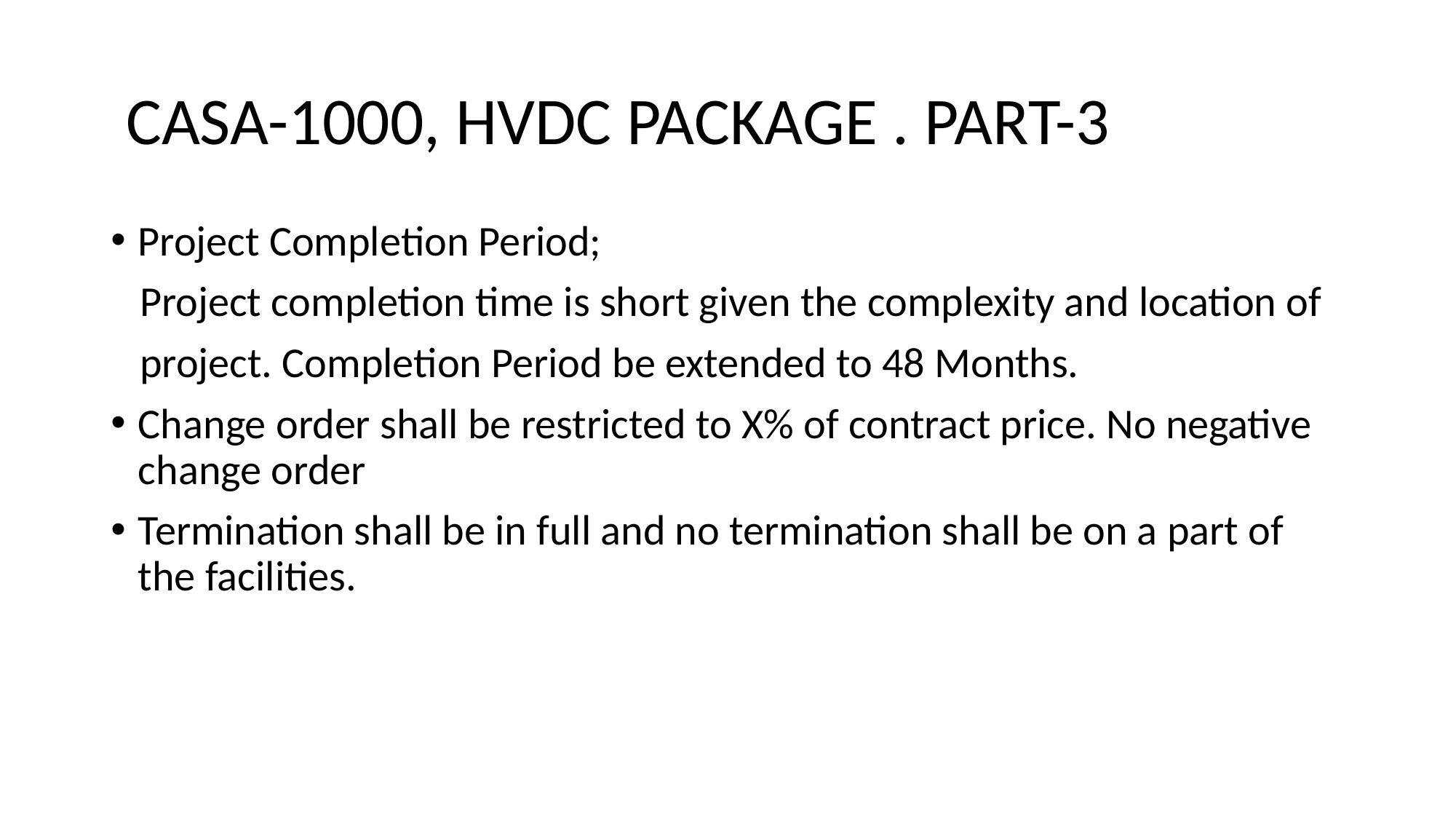

# CASA-1000, HVDC PACKAGE . PART-3

Project Completion Period;
   Project completion time is short given the complexity and location of
   project. Completion Period be extended to 48 Months.
Change order shall be restricted to X% of contract price. No negative change order
Termination shall be in full and no termination shall be on a part of the facilities.